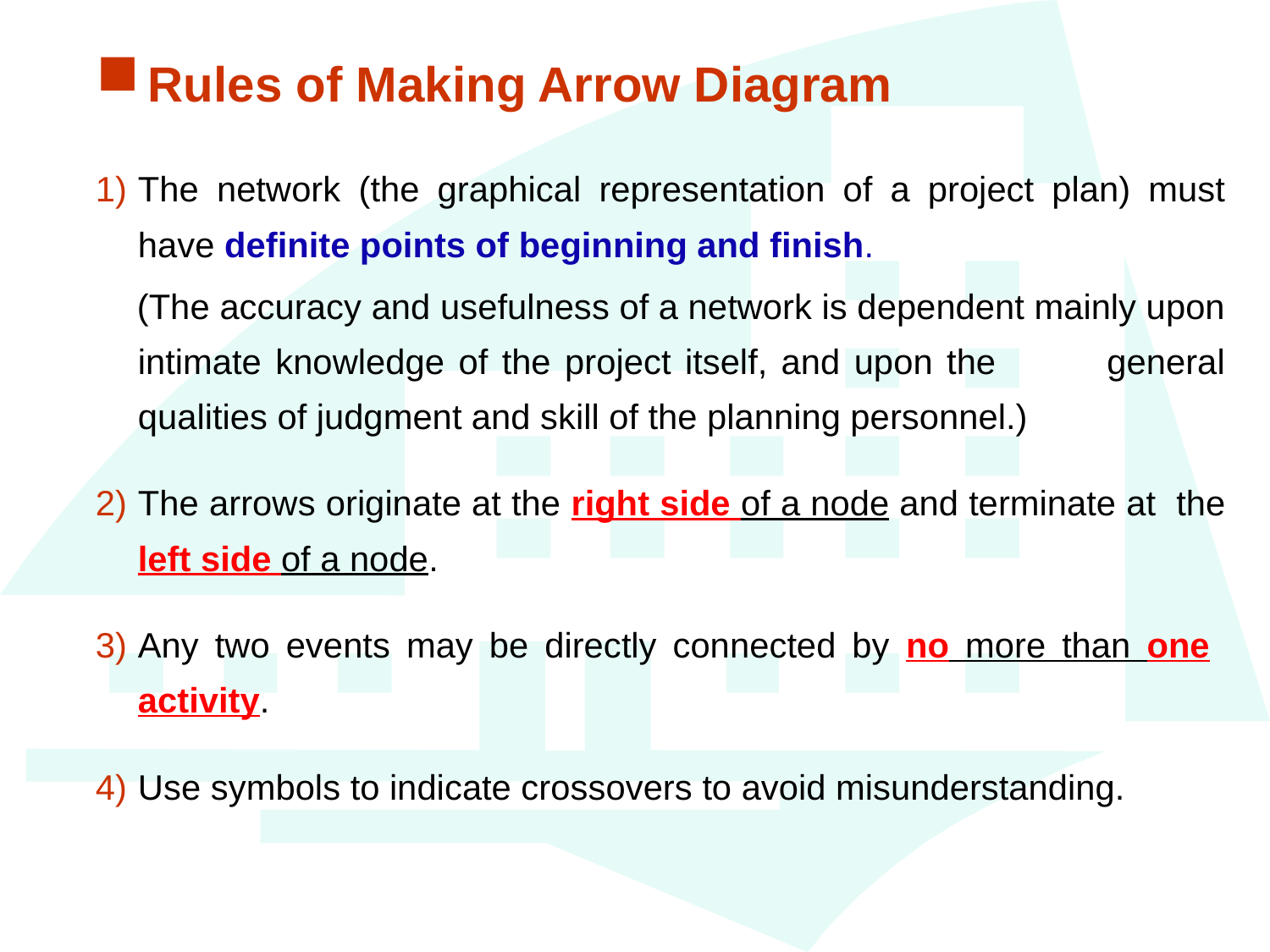

Rules of Making Arrow Diagram
The network (the graphical representation of a project plan) must have definite points of beginning and finish.
(The accuracy and usefulness of a network is dependent mainly upon intimate knowledge of the project itself, and upon the        general qualities of judgment and skill of the planning personnel.)

The arrows originate at the right side of a node and terminate at  the left side of a node.

Any two events may be directly connected by no more than one  activity.

Use symbols to indicate crossovers to avoid misunderstanding.